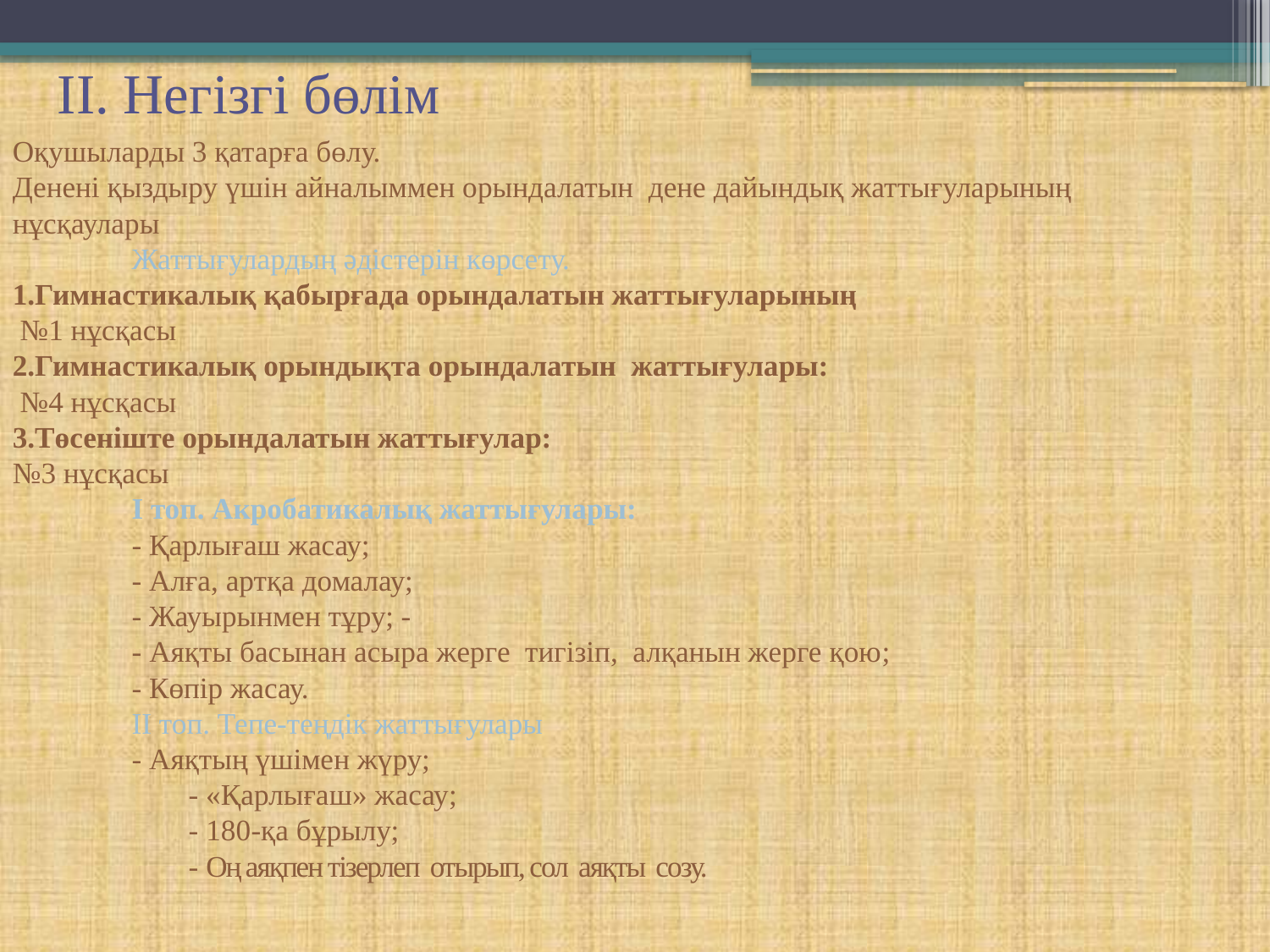

# ІІ. Негізгі бөлім
Оқушыларды 3 қатарға бөлу.
Денені қыздыру үшін айналыммен орындалатын  дене дайындық жаттығуларының нұсқаулары
	Жаттығулардың әдістерін көрсету.
1.Гимнастикалық қабырғада орындалатын жаттығуларының
 №1 нұсқасы
2.Гимнастикалық орындықта орындалатын  жаттығулары:
 №4 нұсқасы
3.Төсеніште орындалатын жаттығулар:
№3 нұсқасы
	І топ. Акробатикалық жаттығулары:
		- Қарлығаш жасау;
		- Алға, артқа домалау;
		- Жауырынмен тұру; -
		- Аяқты басынан асыра жерге  тигізіп,  алқанын жерге қою;
		- Көпір жасау.
	ІІ топ. Тепе-теңдік жаттығулары
		- Аяқтың үшімен жүру;
	- «Қарлығаш» жасау;
	- 180-қа бұрылу;
	- Оң аяқпен тізерлеп  отырып, сол  аяқты  созу.